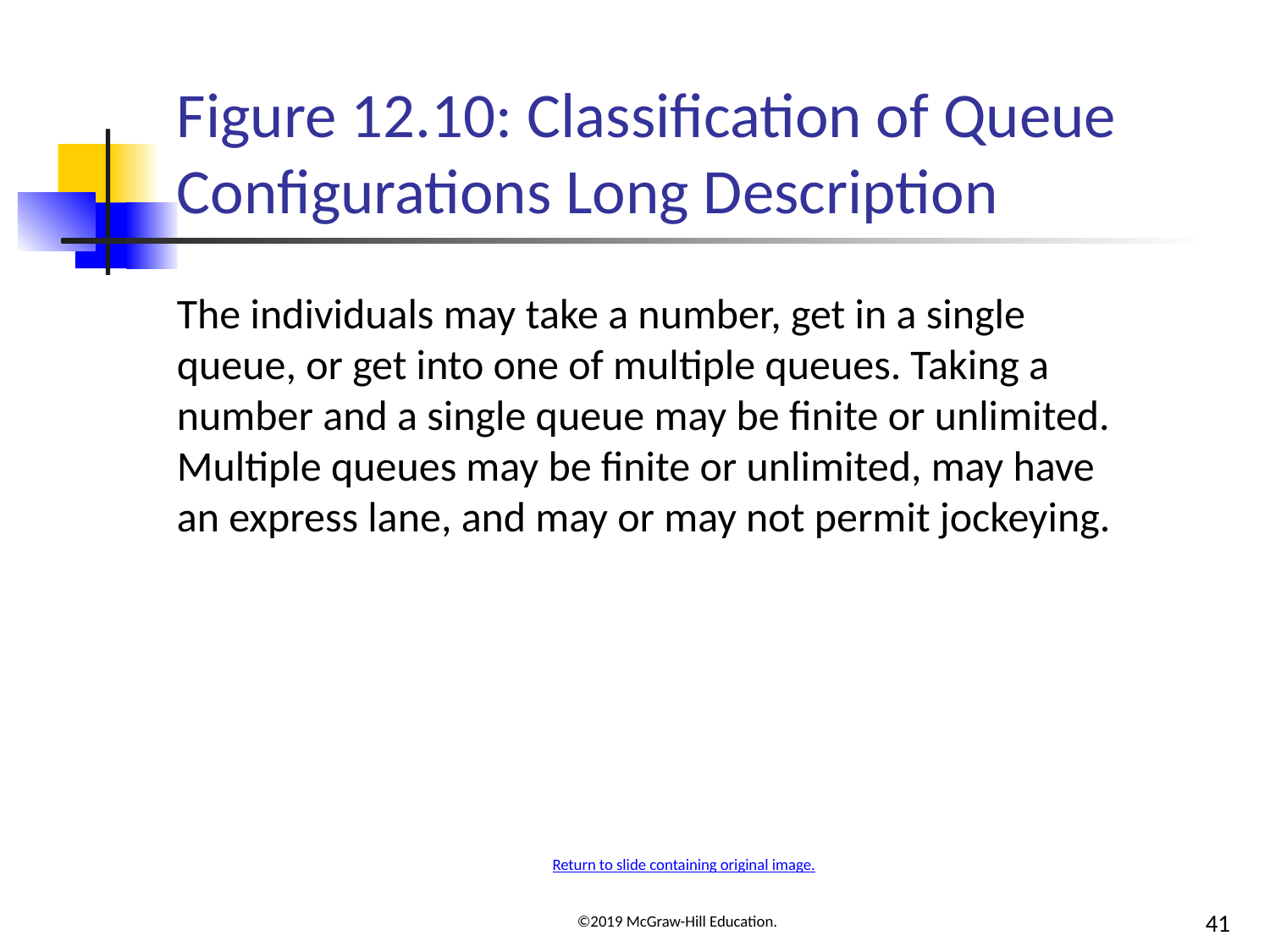

# Figure 12.10: Classification of Queue Configurations Long Description
The individuals may take a number, get in a single queue, or get into one of multiple queues. Taking a number and a single queue may be finite or unlimited. Multiple queues may be finite or unlimited, may have an express lane, and may or may not permit jockeying.
Return to slide containing original image.